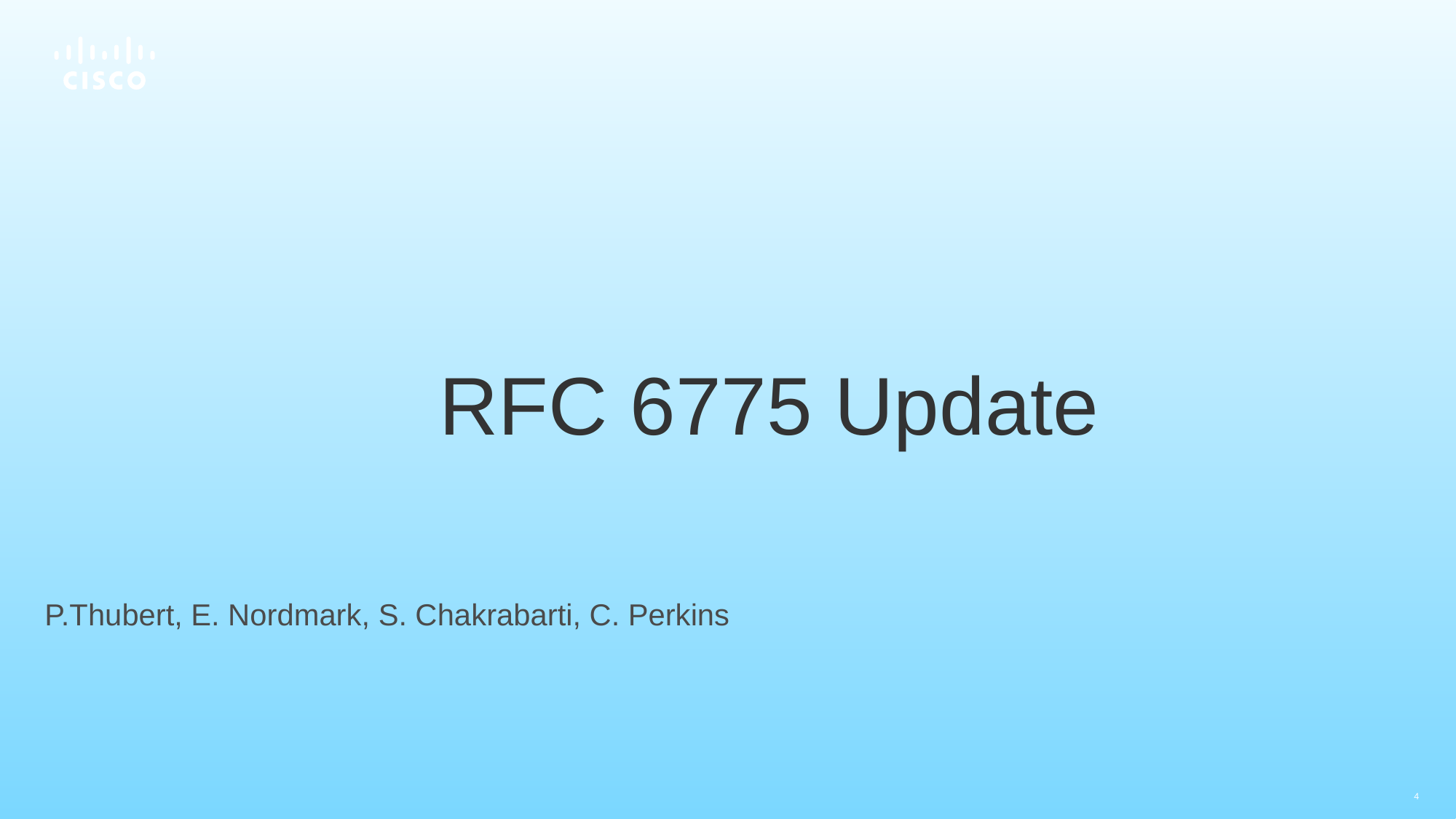

# RFC 6775 Update

P.Thubert, E. Nordmark, S. Chakrabarti, C. Perkins